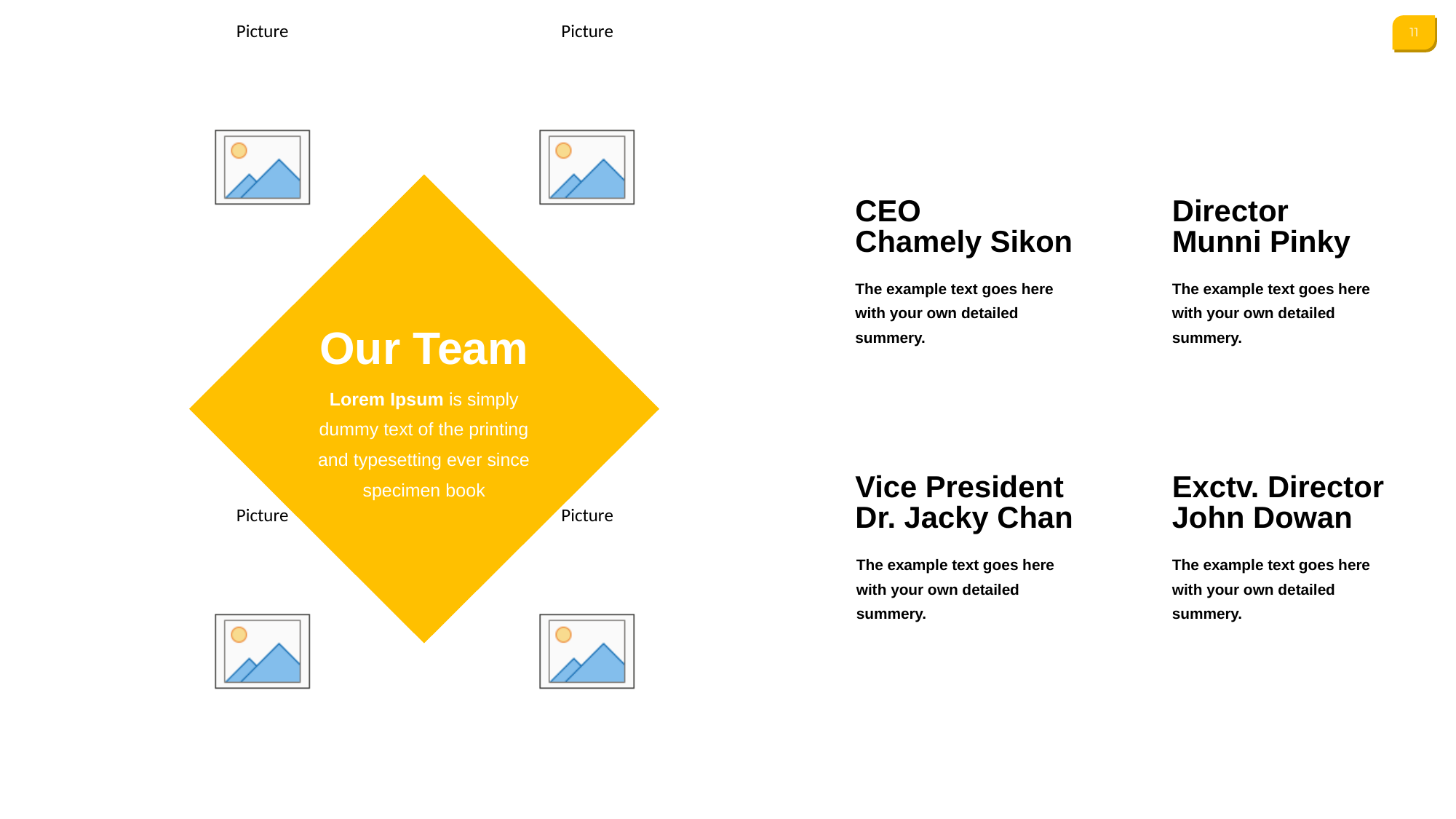

CEO
Chamely Sikon
Director
Munni Pinky
The example text goes here with your own detailed summery.
The example text goes here with your own detailed summery.
Vice President
Dr. Jacky Chan
Exctv. Director
John Dowan
The example text goes here with your own detailed summery.
The example text goes here with your own detailed summery.
Our Team
Lorem Ipsum is simply dummy text of the printing and typesetting ever since specimen book